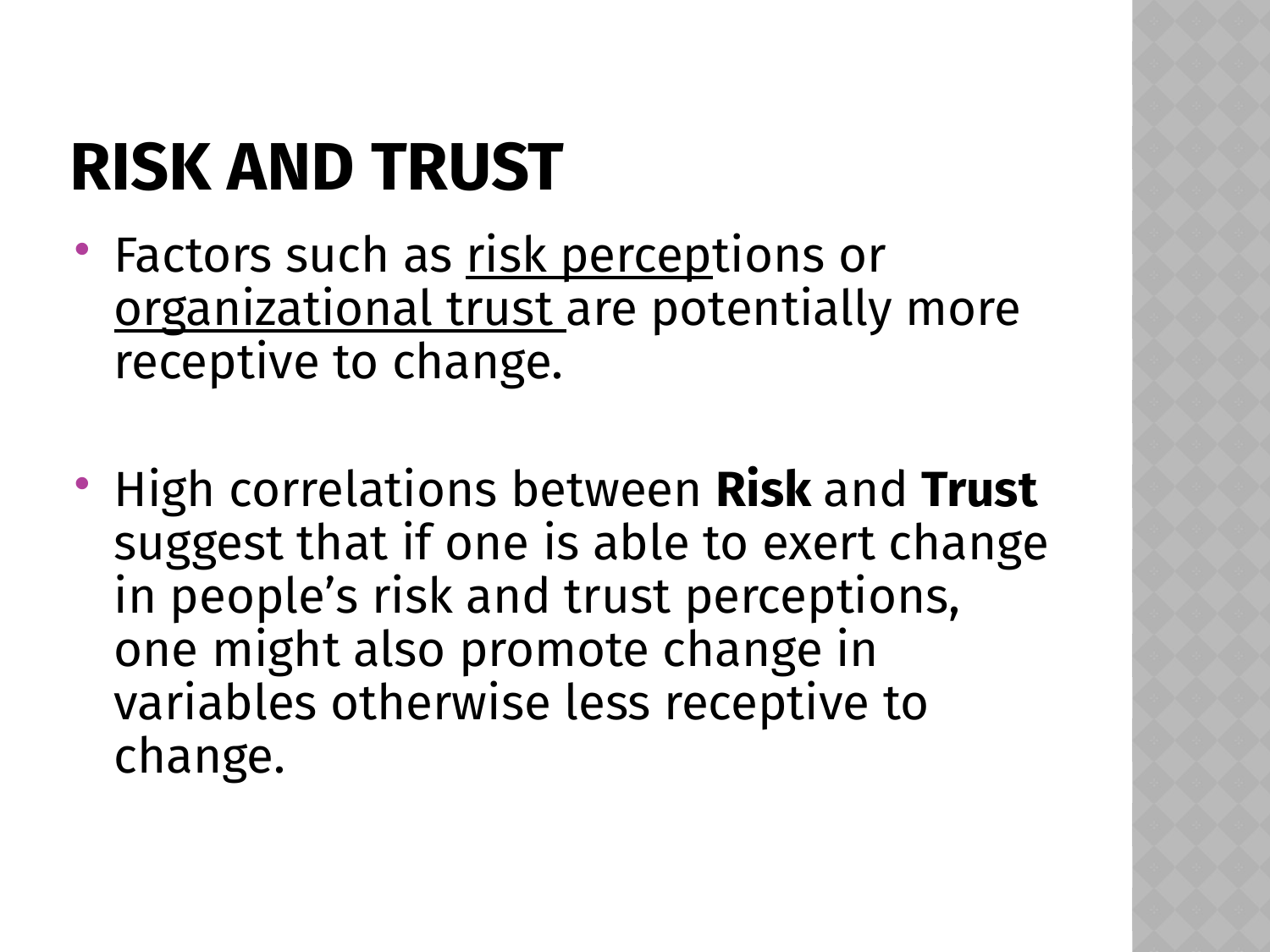

# Risk and Trust
Factors such as risk perceptions or organizational trust are potentially more receptive to change.

High correlations between Risk and Trust suggest that if one is able to exert change in people’s risk and trust perceptions, one might also promote change in variables otherwise less receptive to change.